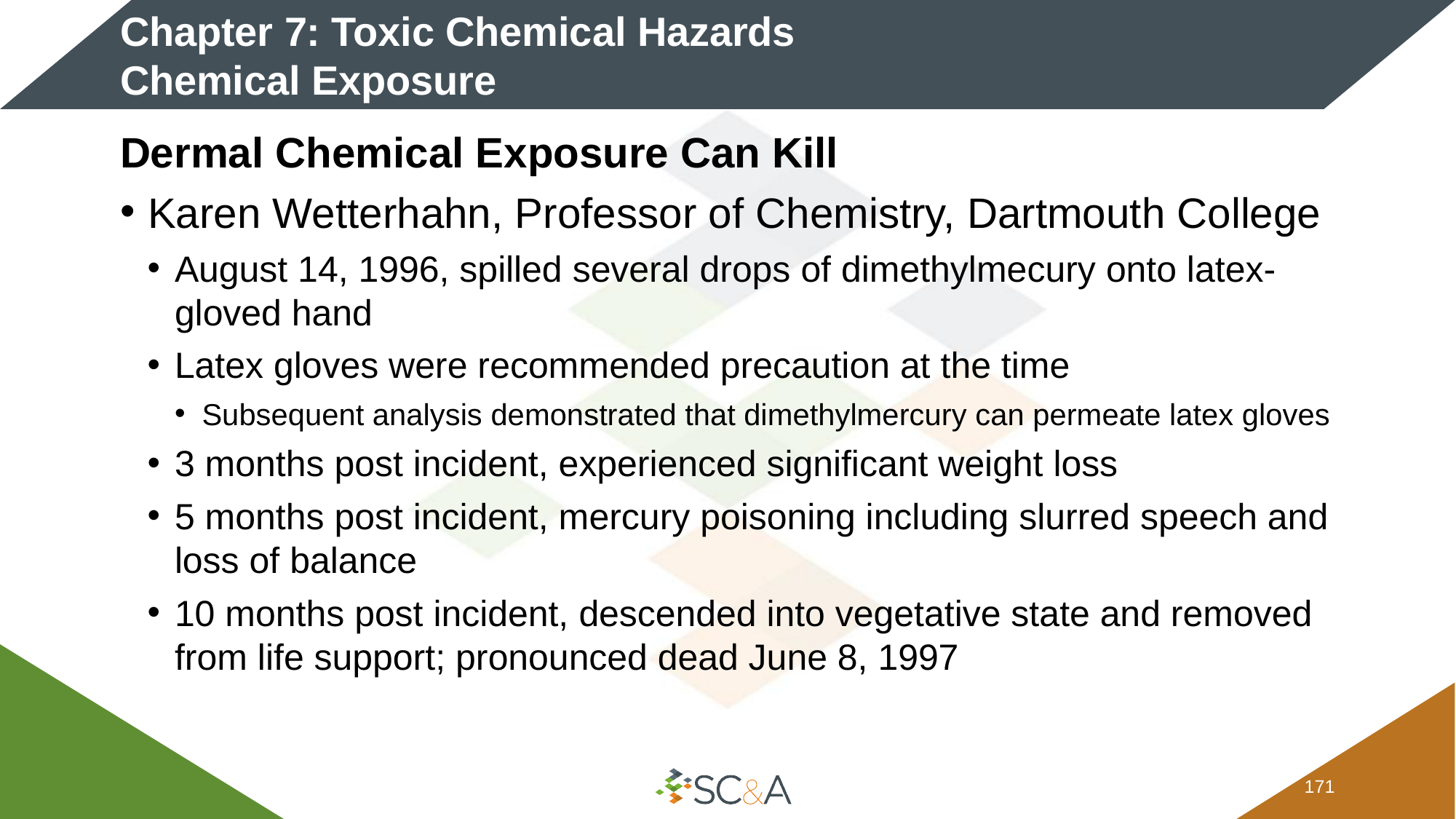

# Chapter 7: Toxic Chemical Hazards Chemical Exposure
Dermal Chemical Exposure Can Kill
Karen Wetterhahn, Professor of Chemistry, Dartmouth College
August 14, 1996, spilled several drops of dimethylmecury onto latex-gloved hand
Latex gloves were recommended precaution at the time
Subsequent analysis demonstrated that dimethylmercury can permeate latex gloves
3 months post incident, experienced significant weight loss
5 months post incident, mercury poisoning including slurred speech and loss of balance
10 months post incident, descended into vegetative state and removed from life support; pronounced dead June 8, 1997
171